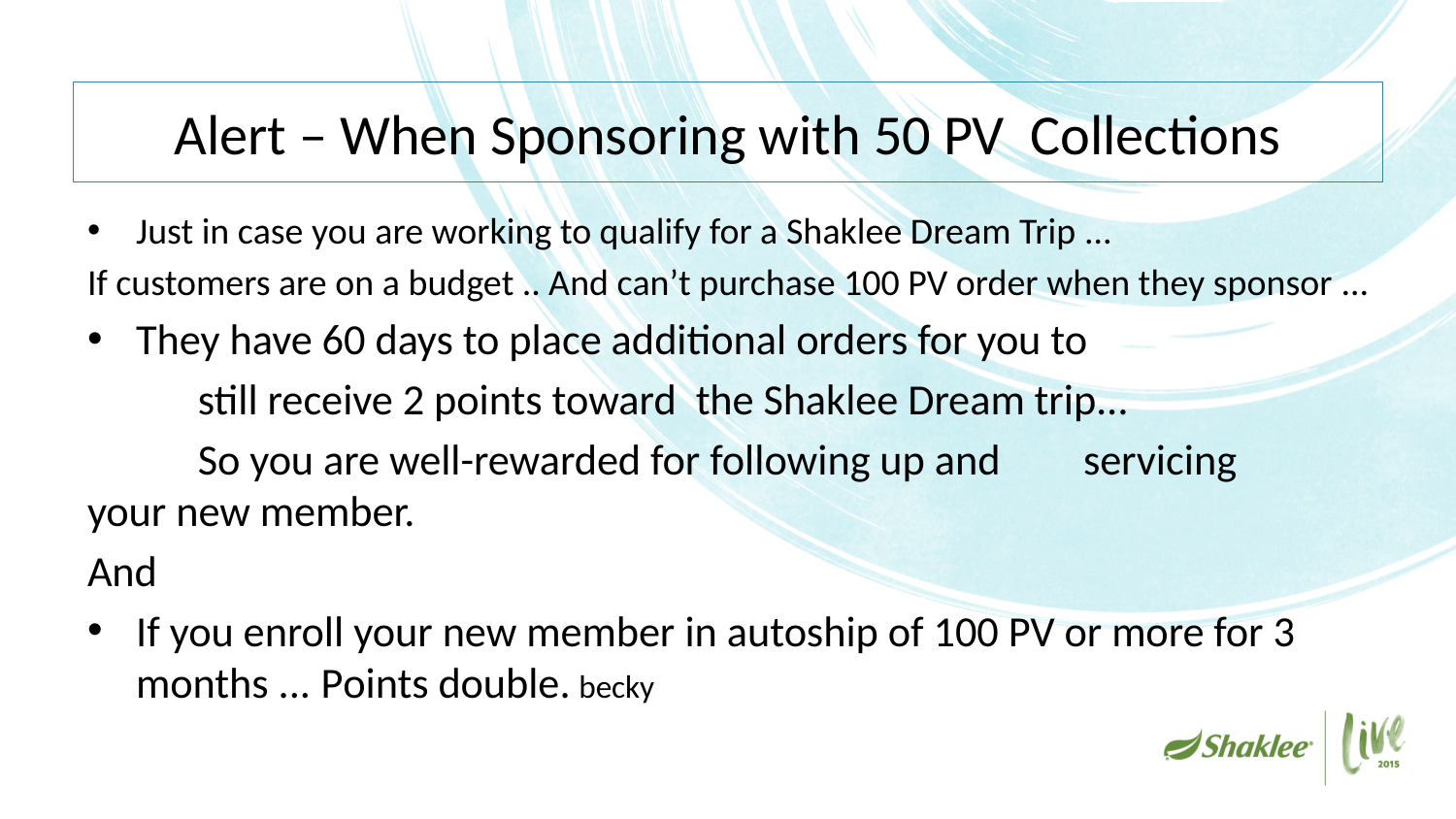

# Alert – When Sponsoring with 50 PV  Collections
Just in case you are working to qualify for a Shaklee Dream Trip …
If customers are on a budget .. And can’t purchase 100 PV order when they sponsor …
They have 60 days to place additional orders for you to
	still receive 2 points toward  the Shaklee Dream trip…
	So you are well-rewarded for following up and 	servicing 	your new member.
And
If you enroll your new member in autoship of 100 PV or more for 3 months ... Points double.				becky